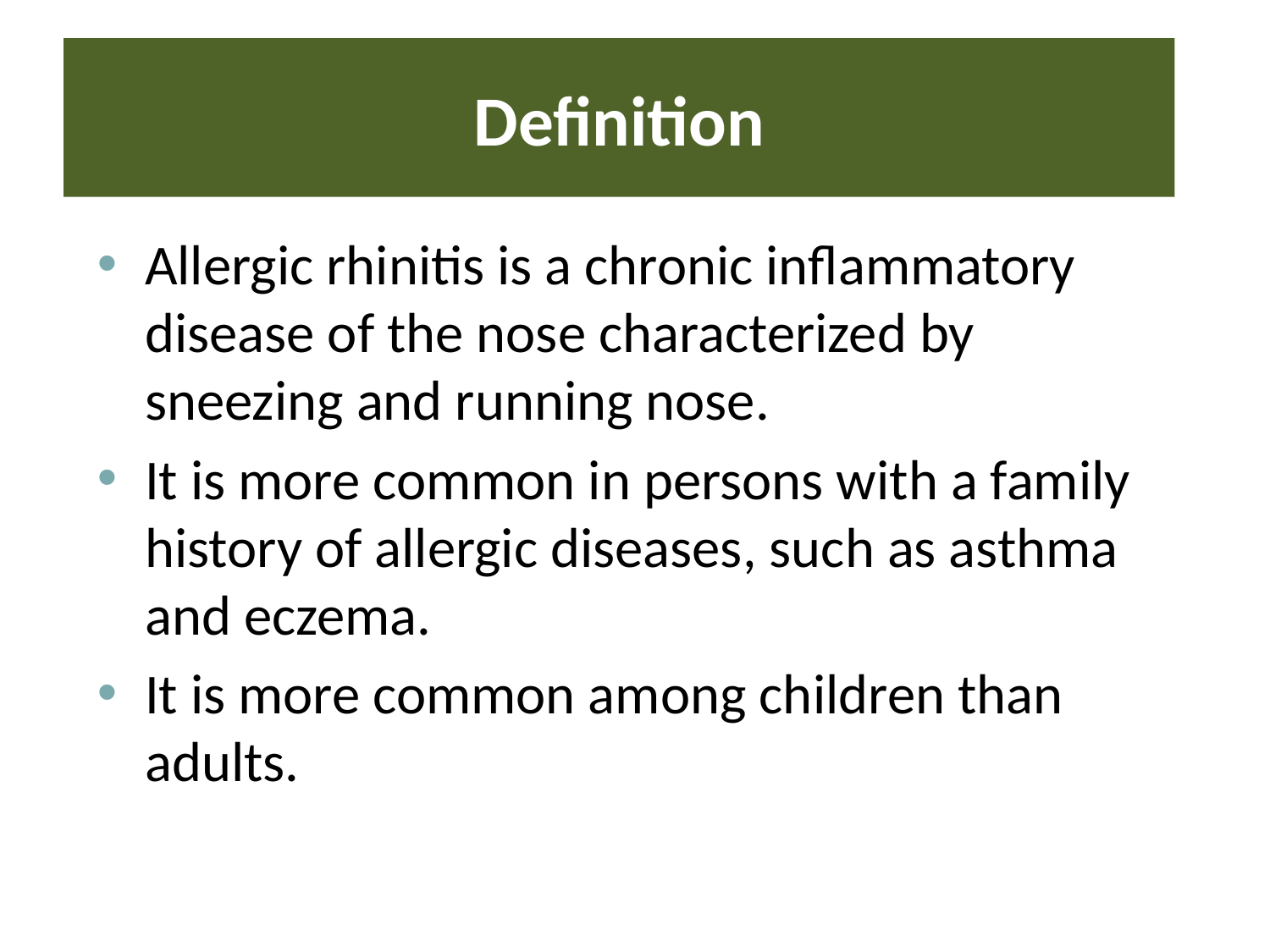

# Definition
Allergic rhinitis is a chronic inflammatory disease of the nose characterized by sneezing and running nose.
It is more common in persons with a family history of allergic diseases, such as asthma and eczema.
It is more common among children than adults.